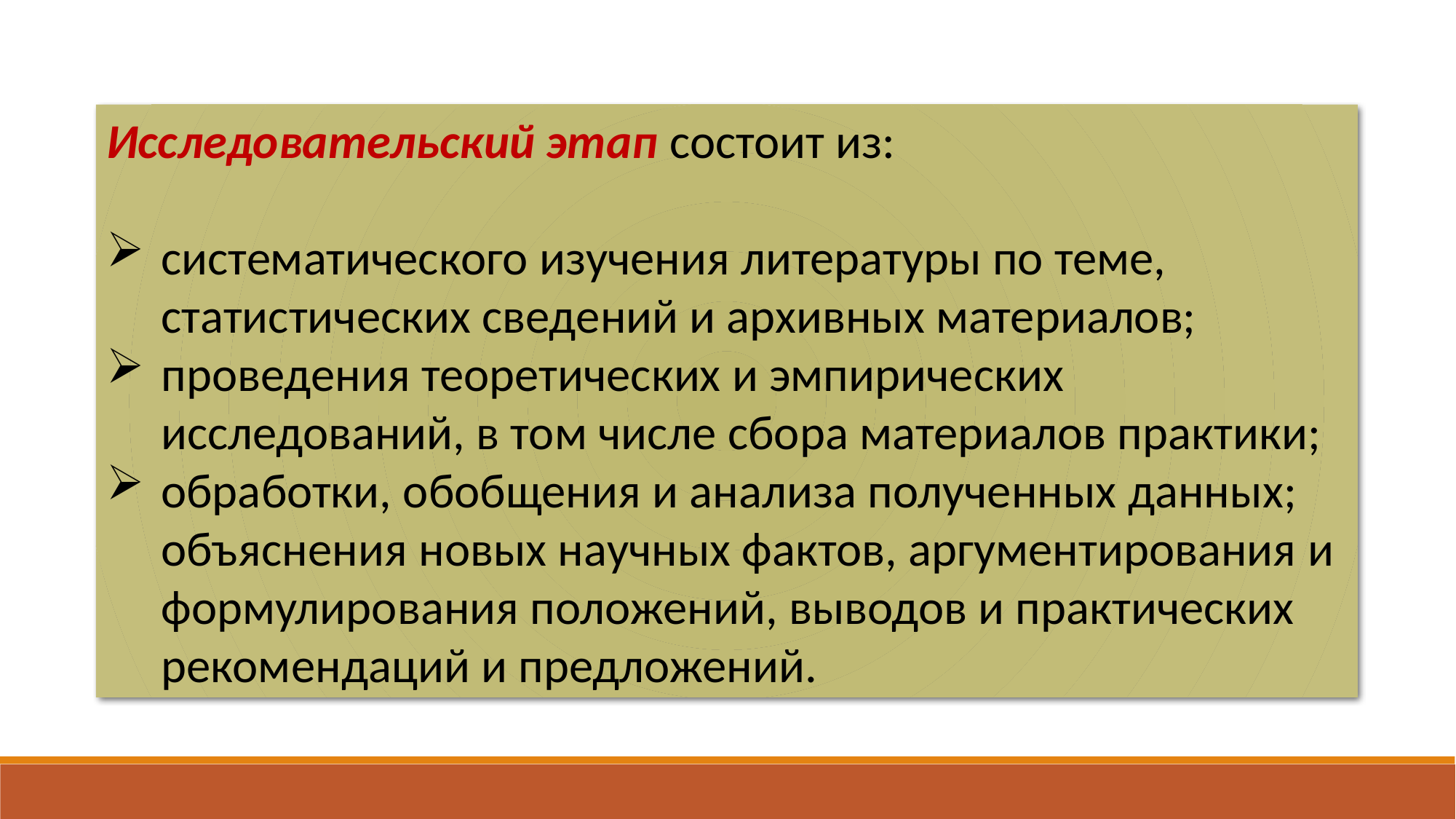

Исследовательский этап состоит из:

систематического изучения литературы по теме, статистических сведений и архивных материалов;
проведения теоретических и эмпирических исследований, в том числе сбора материалов практики;
обработки, обобщения и анализа полученных данных; объяснения новых научных фактов, аргументирования и формулирования положений, выводов и практических рекомендаций и предложений.